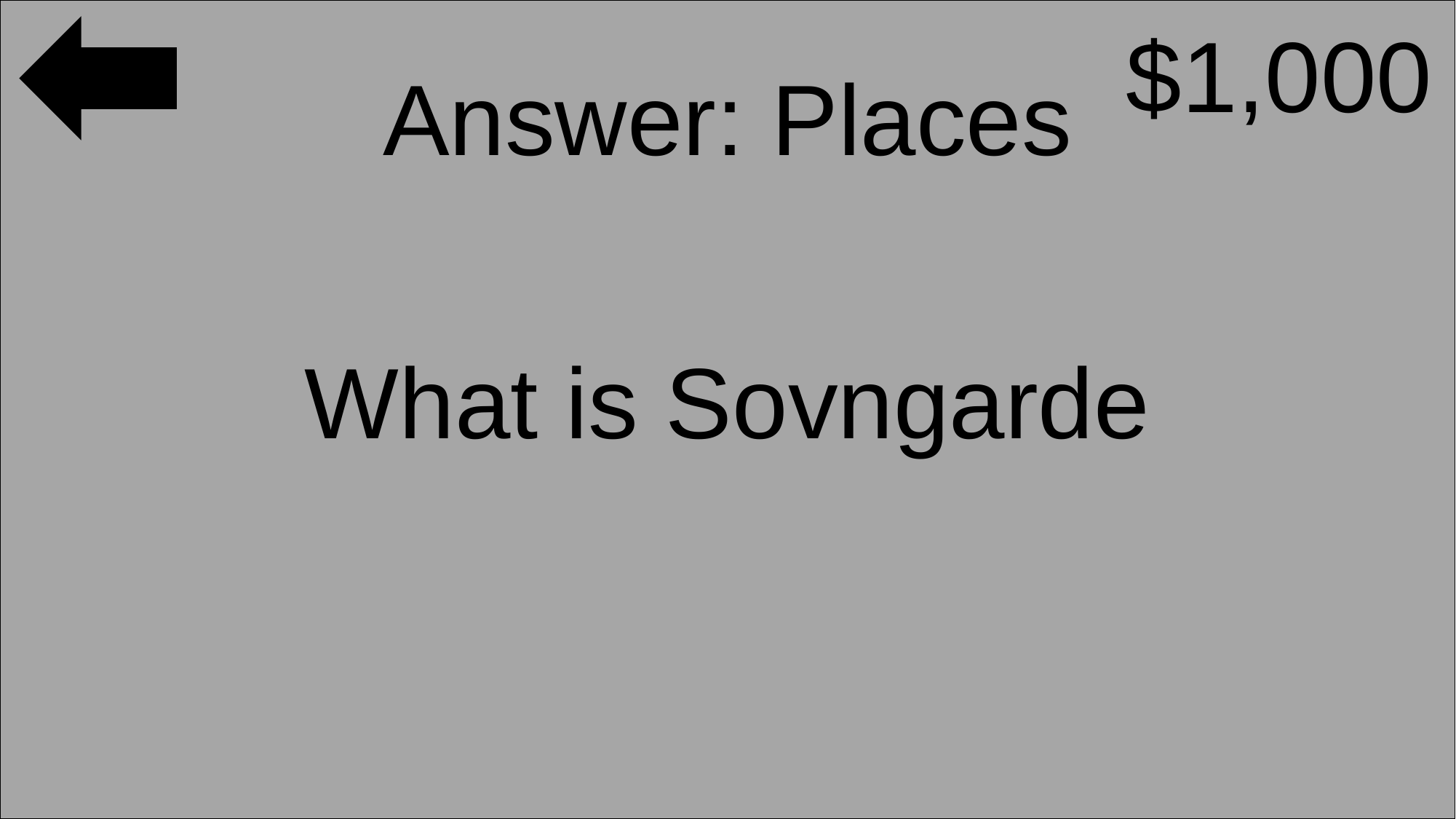

$1,000

#
Answer: Places

What is Sovngarde